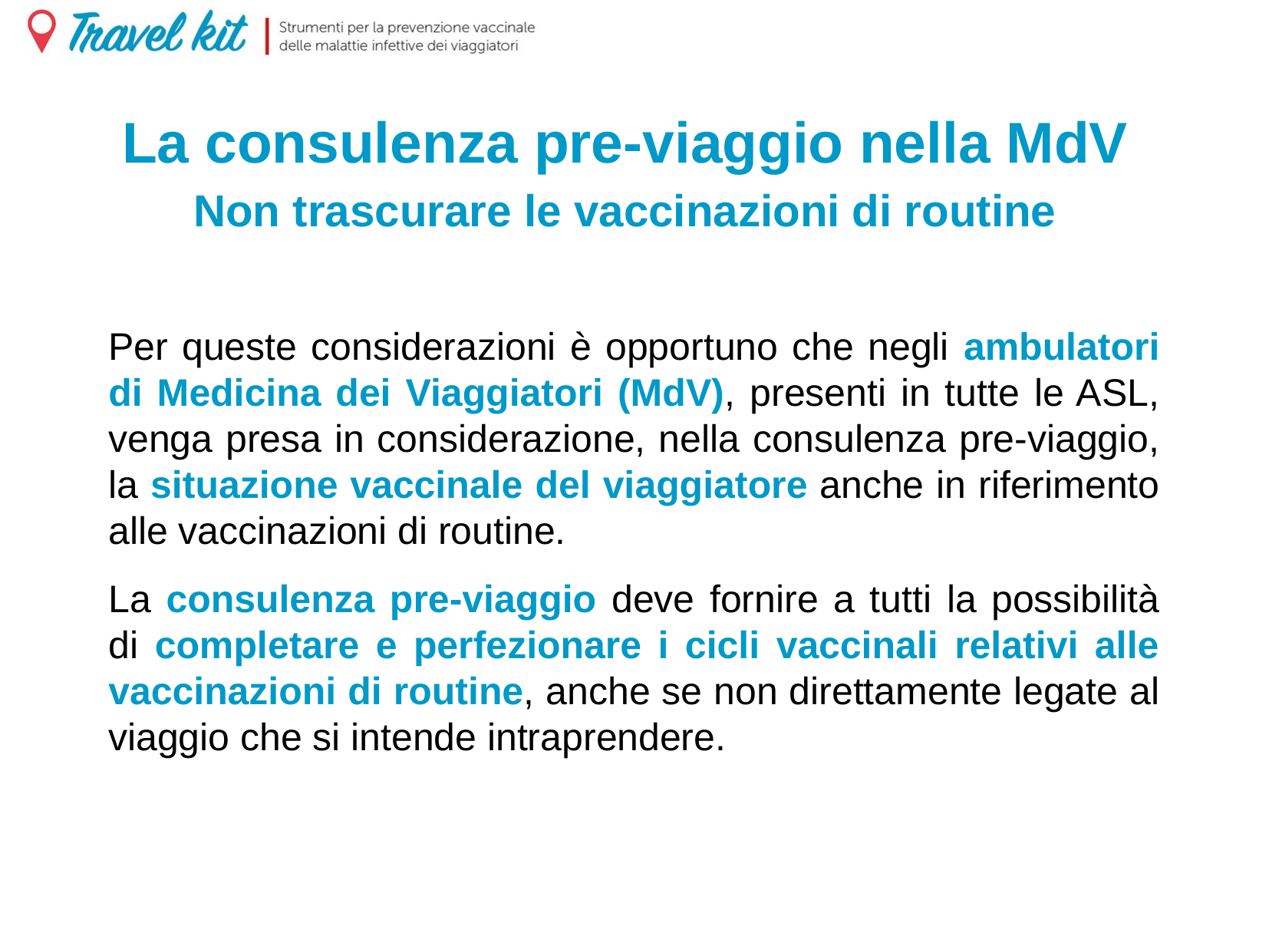

# La consulenza pre-viaggio nella MdV Non trascurare le vaccinazioni di routine
Per queste considerazioni è opportuno che negli ambulatori di Medicina dei Viaggiatori (MdV), presenti in tutte le ASL, venga presa in considerazione, nella consulenza pre-viaggio, la situazione vaccinale del viaggiatore anche in riferimento alle vaccinazioni di routine.
La consulenza pre-viaggio deve fornire a tutti la possibilità di completare e perfezionare i cicli vaccinali relativi alle vaccinazioni di routine, anche se non direttamente legate al viaggio che si intende intraprendere.
5